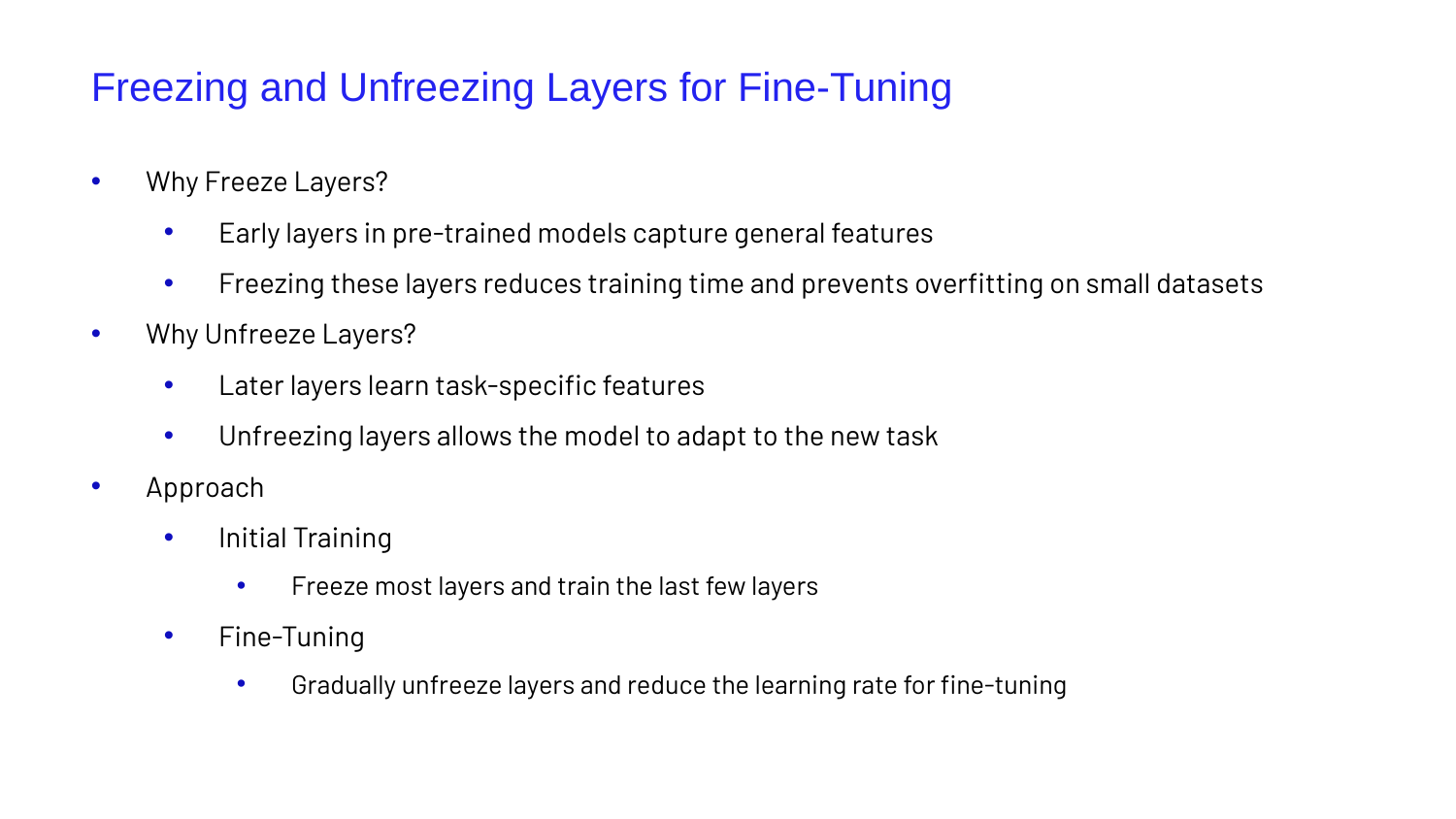

Freezing and Unfreezing Layers for Fine-Tuning
Why Freeze Layers?
Early layers in pre-trained models capture general features
Freezing these layers reduces training time and prevents overfitting on small datasets
Why Unfreeze Layers?
Later layers learn task-specific features
Unfreezing layers allows the model to adapt to the new task
Approach
Initial Training
Freeze most layers and train the last few layers
Fine-Tuning
Gradually unfreeze layers and reduce the learning rate for fine-tuning